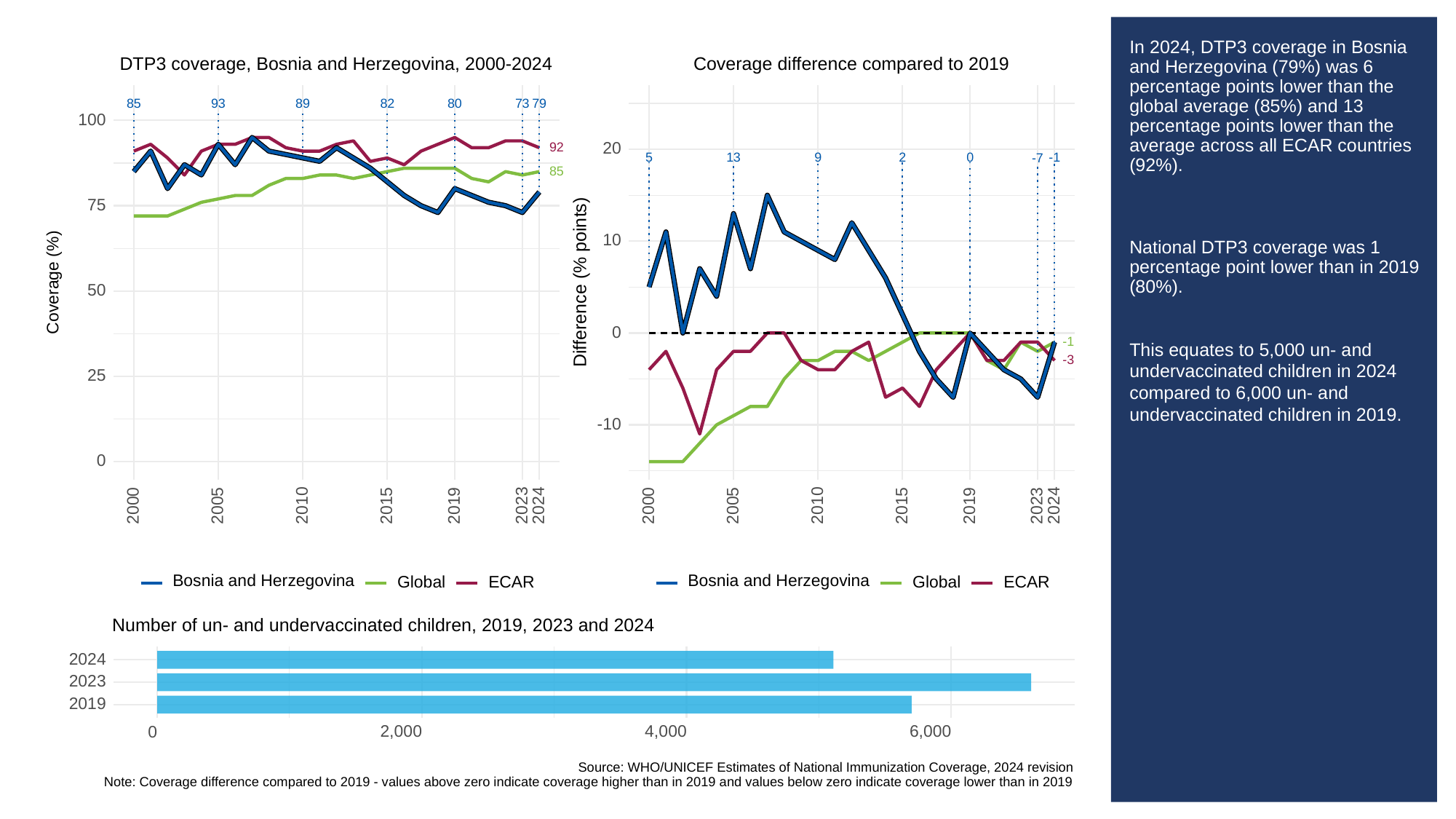

# In 2024, DTP3 coverage in Bosnia and Herzegovina (79%) was 6 percentage points lower than the global average (85%) and 13 percentage points lower than the average across all ECAR countries (92%).

National DTP3 coverage was 1 percentage point lower than in 2019 (80%).

This equates to 5,000 un- and undervaccinated children in 2024 compared to 6,000 un- and undervaccinated children in 2019.

Coverage difference compared to 2019
DTP3 coverage, Bosnia and Herzegovina, 2000-2024

93
73
85
89
82
80
79

100

92
20

13
9
0
2
-1
5
-7

85

75

10

Difference (% points)
Coverage (%)
50

0

-1
-3
25

-10

0

2023
2023
2000
2005
2010
2015
2019
2024
2000
2005
2010
2015
2019
2024
Bosnia and Herzegovina
Bosnia and Herzegovina
Global
ECAR
Global
ECAR

Number of un- and undervaccinated children, 2019, 2023 and 2024

2024

2023

2019

2,000
4,000
6,000
0
Source: WHO/UNICEF Estimates of National Immunization Coverage, 2024 revision
Note: Coverage difference compared to 2019 - values above zero indicate coverage higher than in 2019 and values below zero indicate coverage lower than in 2019